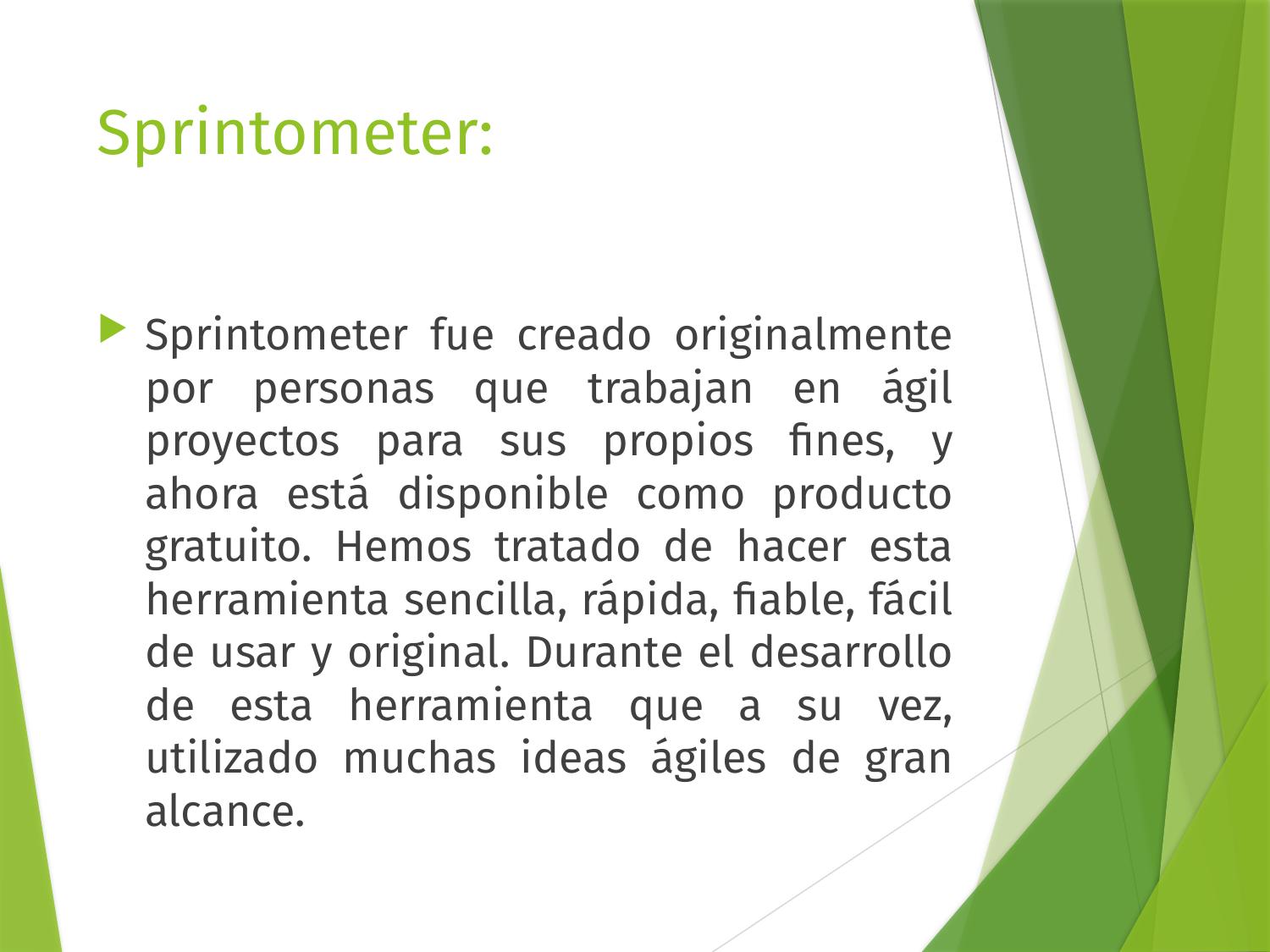

# Sprintometer:
Sprintometer fue creado originalmente por personas que trabajan en ágil proyectos para sus propios fines, y ahora está disponible como producto gratuito. Hemos tratado de hacer esta herramienta sencilla, rápida, fiable, fácil de usar y original. Durante el desarrollo de esta herramienta que a su vez, utilizado muchas ideas ágiles de gran alcance.